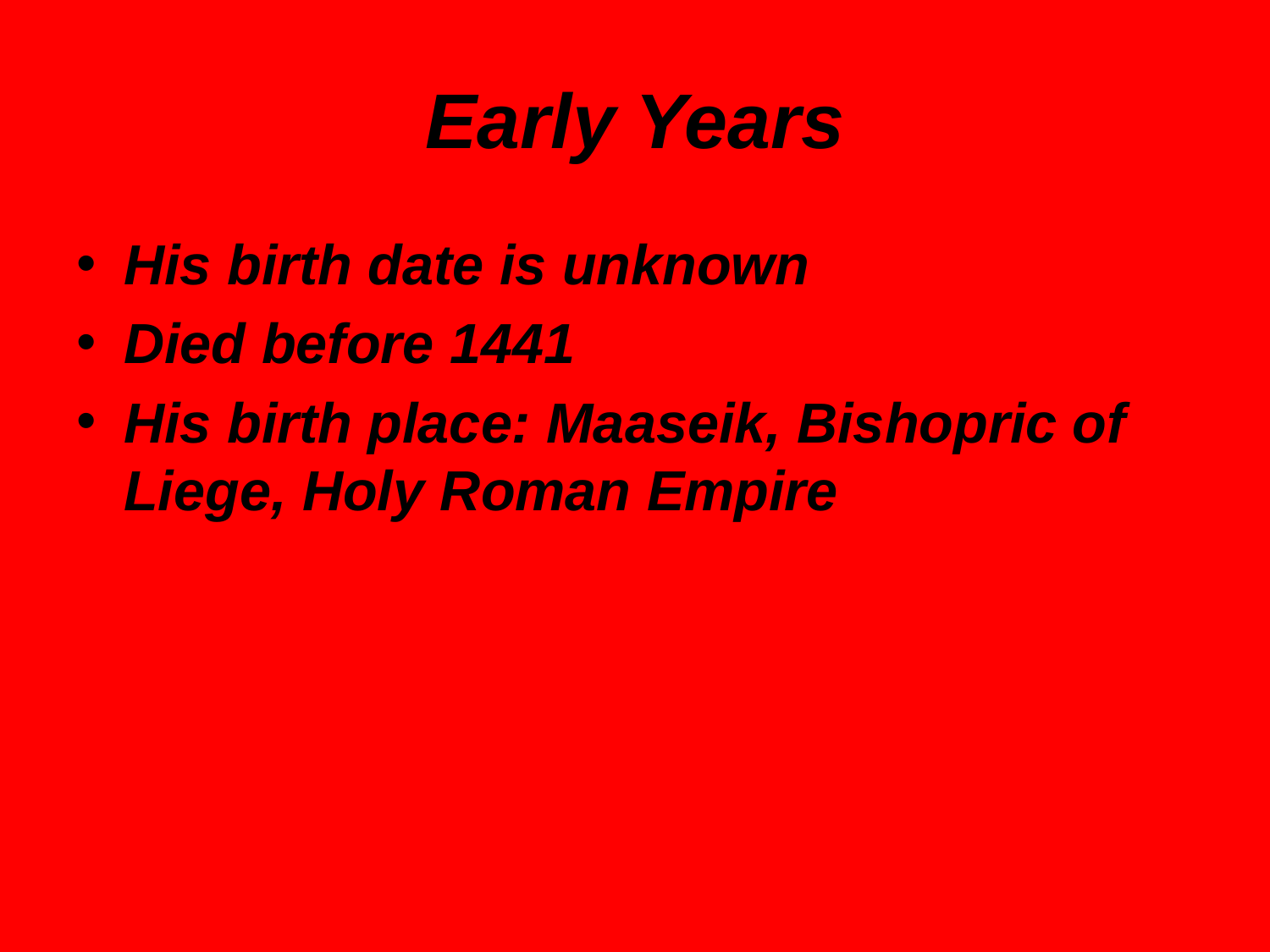

# Early Years
His birth date is unknown
Died before 1441
His birth place: Maaseik, Bishopric of Liege, Holy Roman Empire